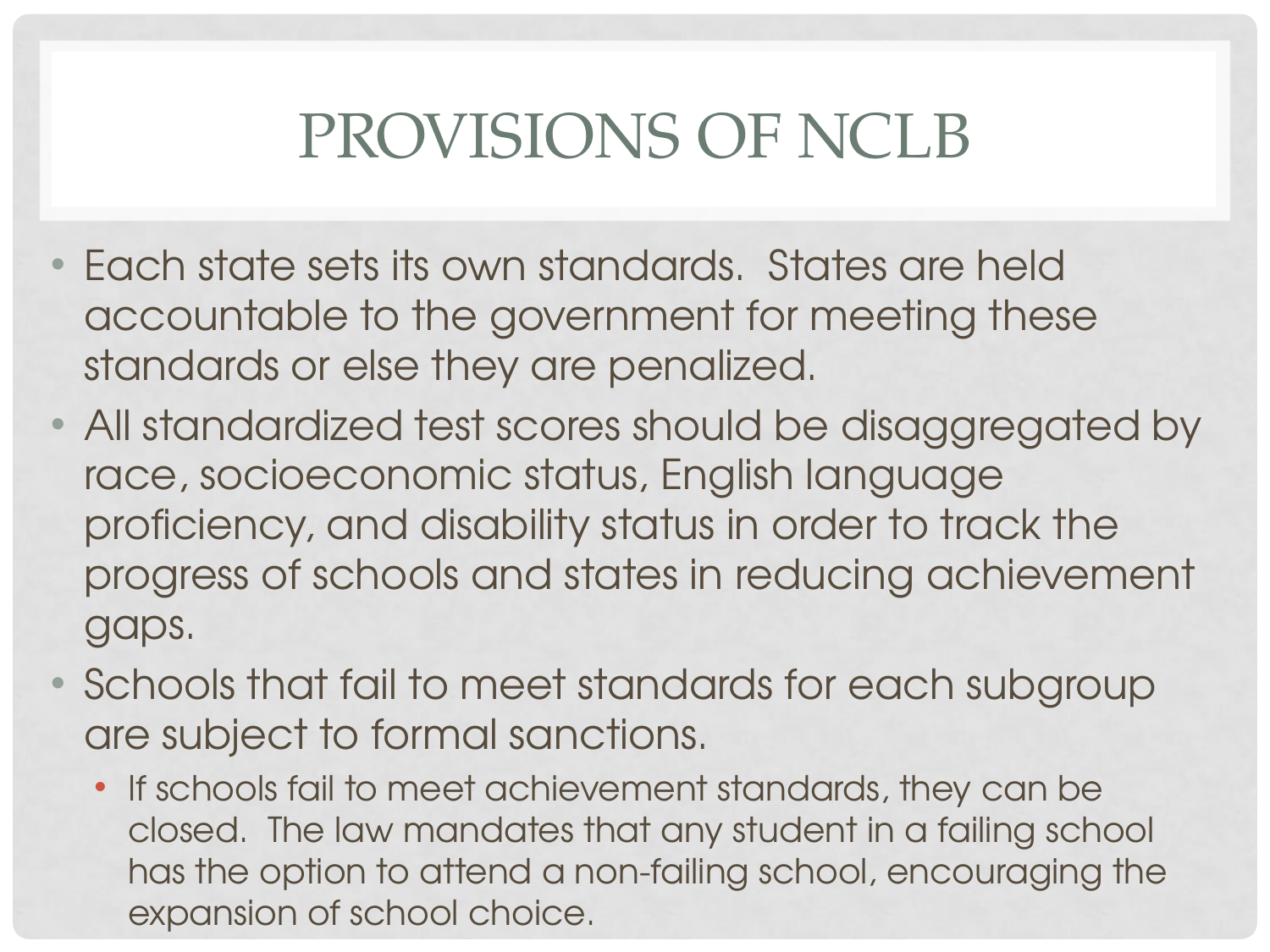

# PROVISIONS OF NCLB
Each state sets its own standards.  States are held accountable to the government for meeting these standards or else they are penalized.
All standardized test scores should be disaggregated by race, socioeconomic status, English language proficiency, and disability status in order to track the progress of schools and states in reducing achievement gaps.
Schools that fail to meet standards for each subgroup are subject to formal sanctions.
If schools fail to meet achievement standards, they can be closed.  The law mandates that any student in a failing school has the option to attend a non-failing school, encouraging the expansion of school choice.